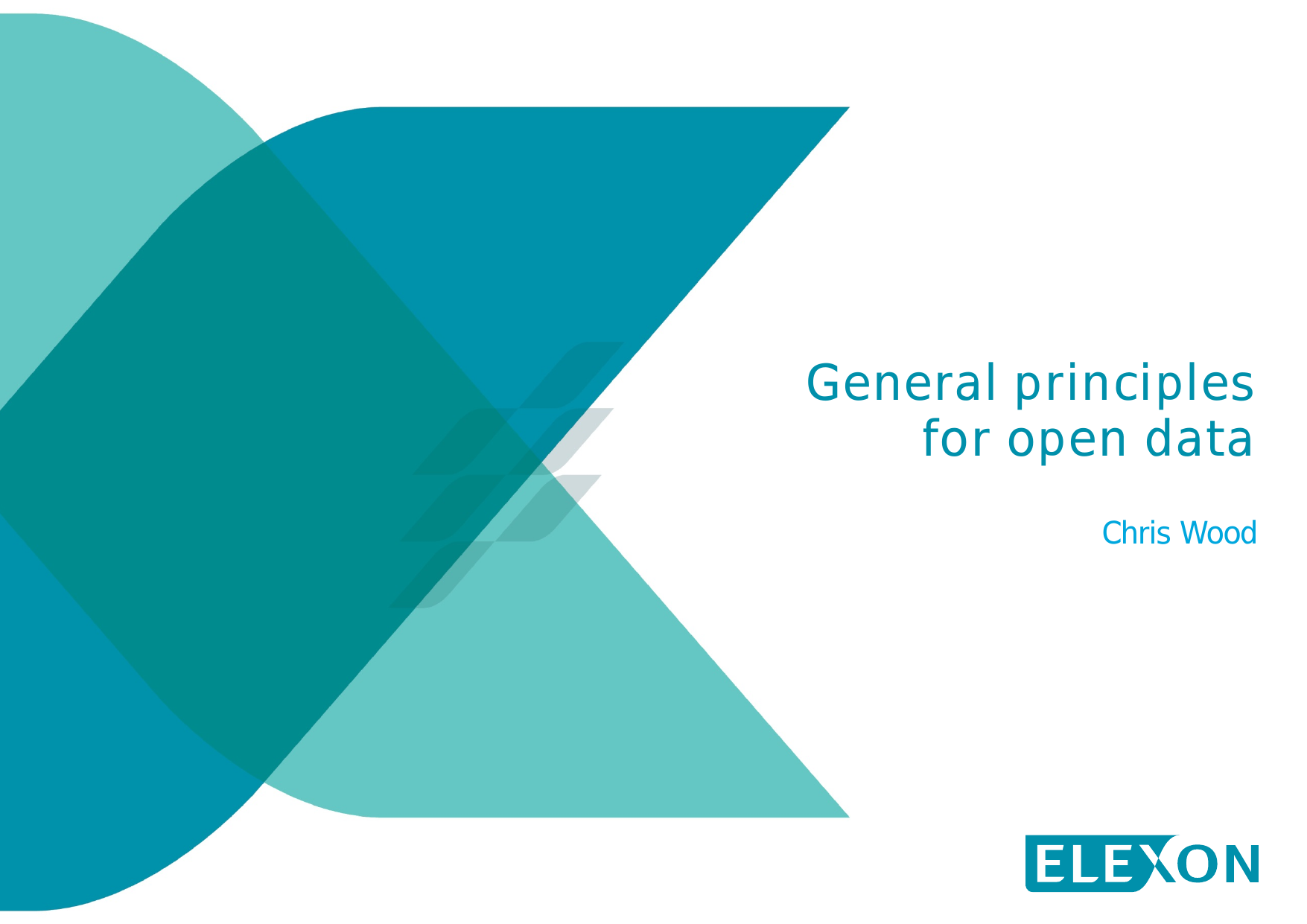

# General principles for open data
Chris Wood